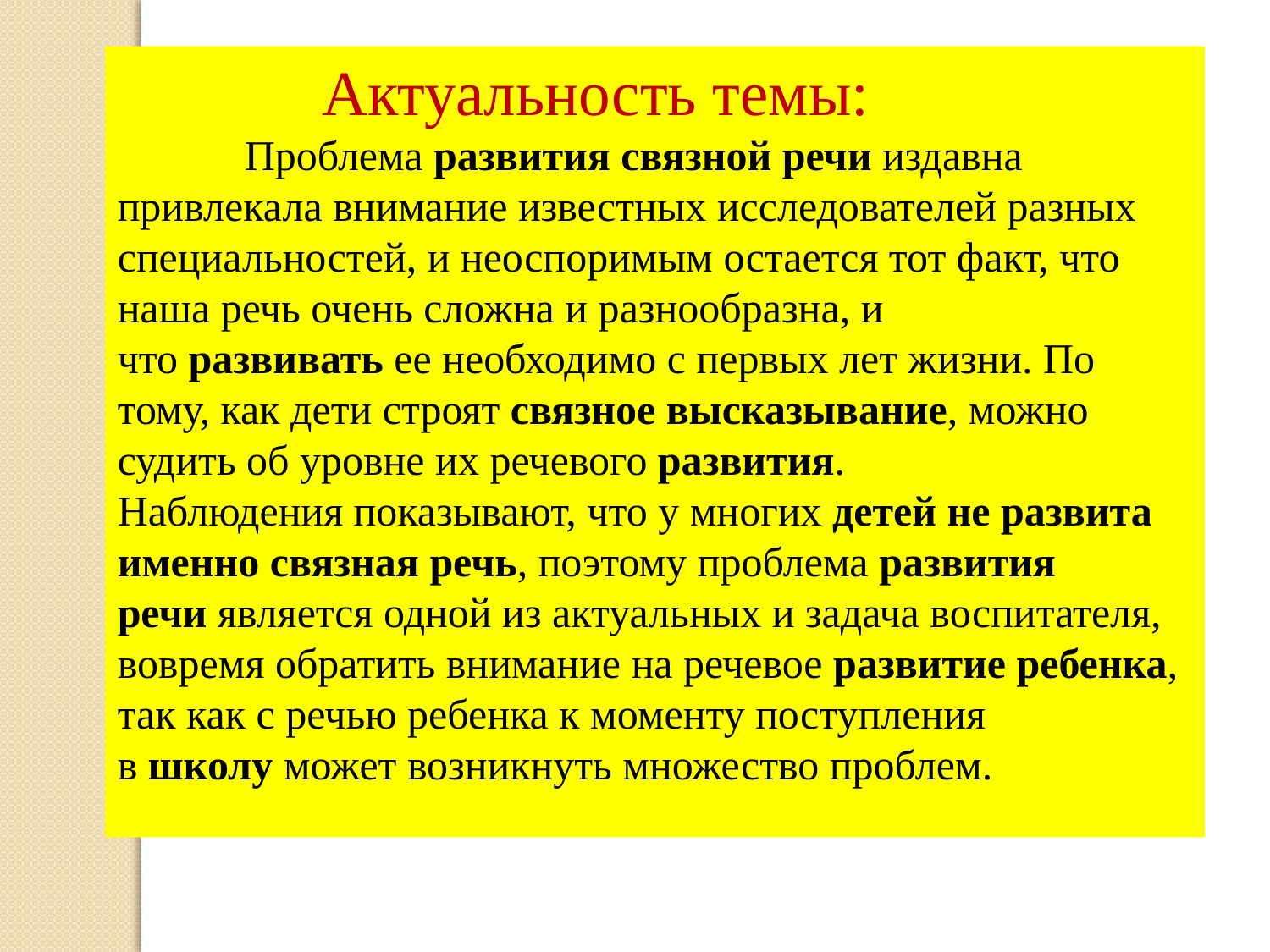

Актуальность темы:
	Проблема развития связной речи издавна привлекала внимание известных исследователей разных специальностей, и неоспоримым остается тот факт, что наша речь очень сложна и разнообразна, и что развивать ее необходимо с первых лет жизни. По тому, как дети строят связное высказывание, можно судить об уровне их речевого развития.
Наблюдения показывают, что у многих детей не развита именно связная речь, поэтому проблема развития речи является одной из актуальных и задача воспитателя, вовремя обратить внимание на речевое развитие ребенка, так как с речью ребенка к моменту поступления в школу может возникнуть множество проблем.